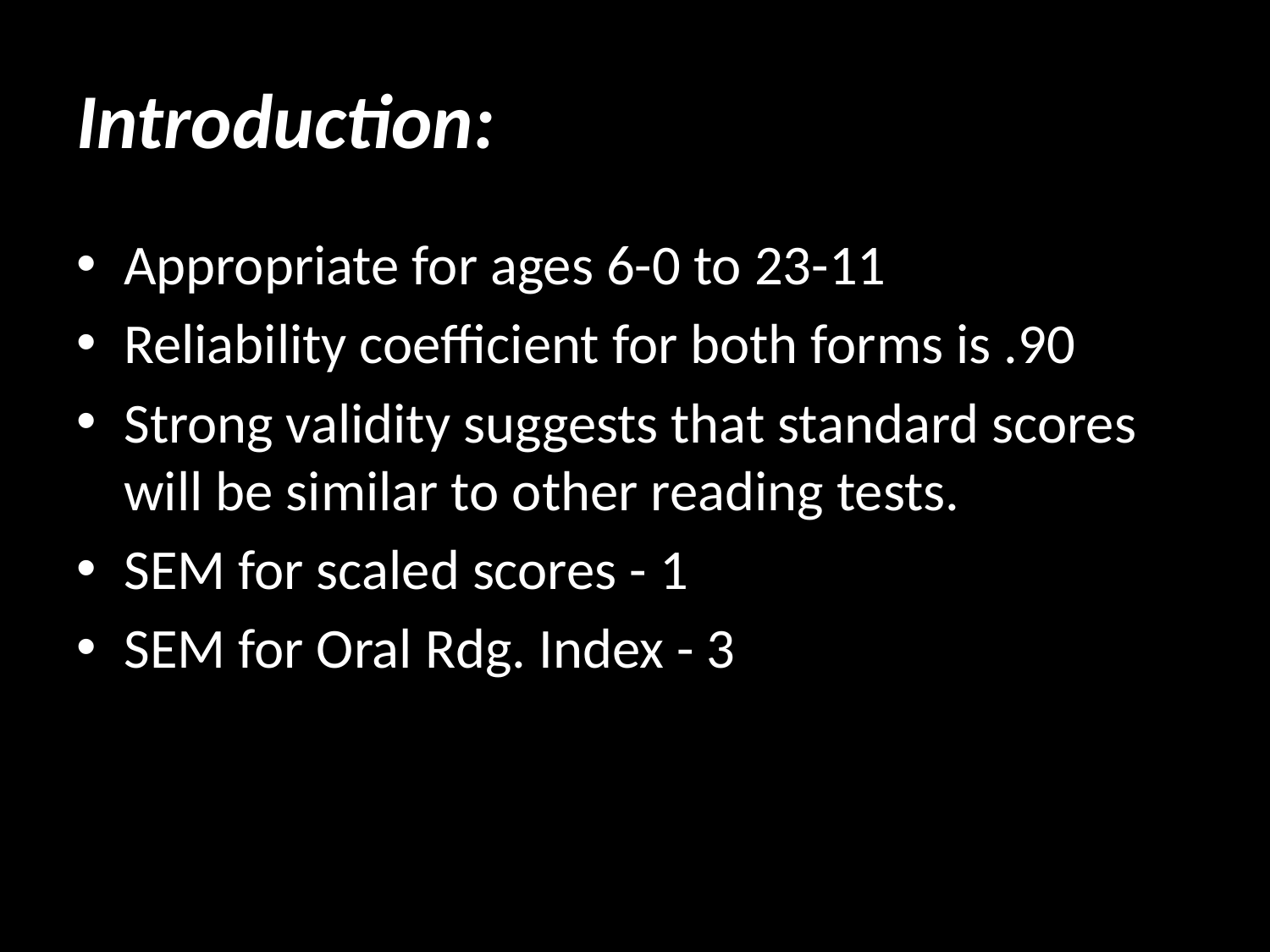

# Introduction:
Appropriate for ages 6-0 to 23-11
Reliability coefficient for both forms is .90
Strong validity suggests that standard scores will be similar to other reading tests.
SEM for scaled scores - 1
SEM for Oral Rdg. Index - 3